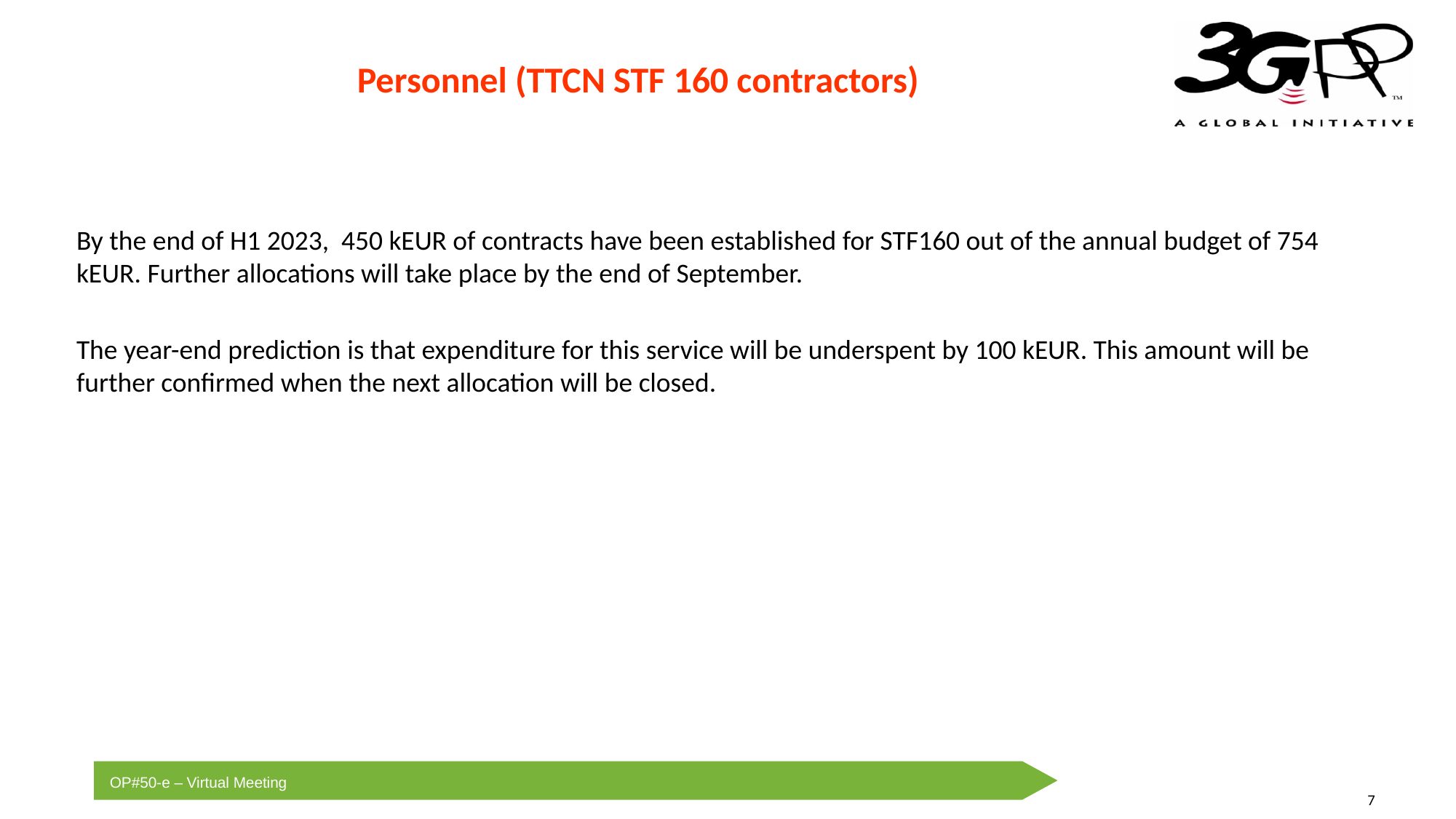

Personnel (TTCN STF 160 contractors)

By the end of H1 2023,  450 kEUR of contracts have been established for STF160 out of the annual budget of 754 kEUR. Further allocations will take place by the end of September.

The year-end prediction is that expenditure for this service will be underspent by 100 kEUR. This amount will be further confirmed when the next allocation will be closed.

|  |
| --- |
|  |
| --- |